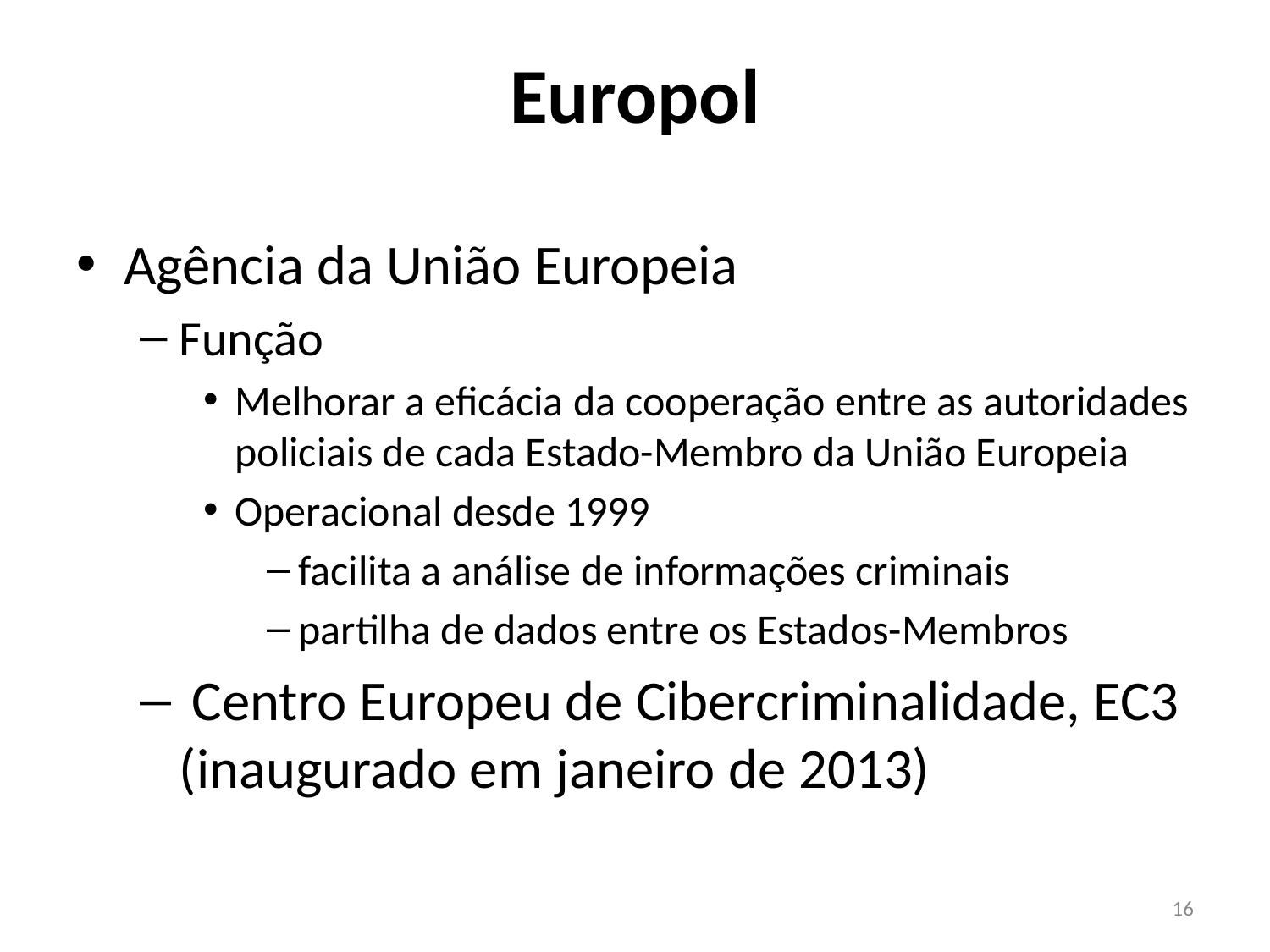

# Europol
Agência da União Europeia
Função
Melhorar a eficácia da cooperação entre as autoridades policiais de cada Estado-Membro da União Europeia
Operacional desde 1999
facilita a análise de informações criminais
partilha de dados entre os Estados-Membros
 Centro Europeu de Cibercriminalidade, EC3 (inaugurado em janeiro de 2013)
16